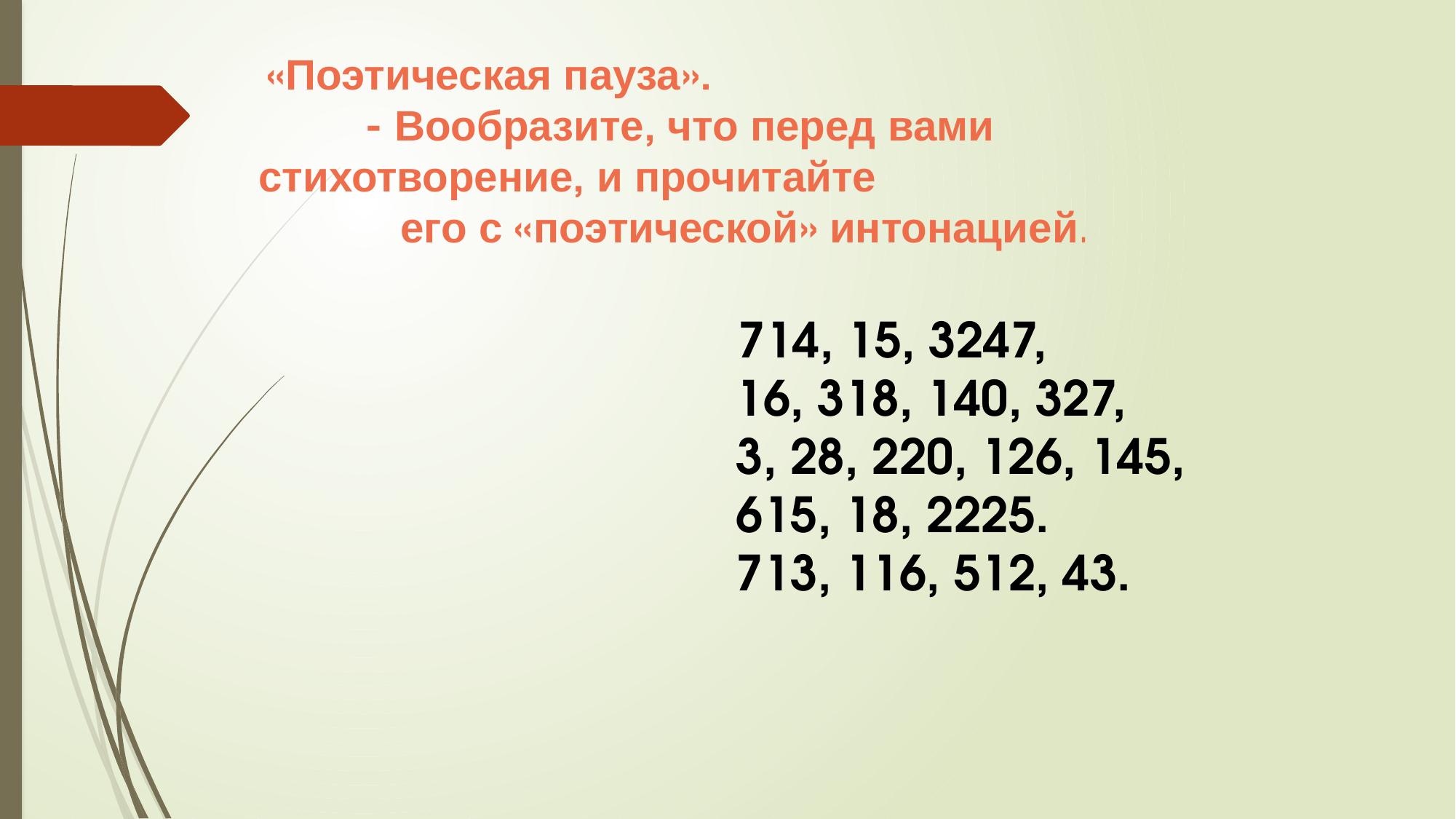

«Поэтическая пауза».
         - Вообразите, что перед вами стихотворение, и прочитайте
            его с «поэтической» интонацией.

                     714, 15, 3247,
                                   16, 318, 140, 327,
                                   3, 28, 220, 126, 145,
                                   615, 18, 2225.
                                   713, 116, 512, 43.